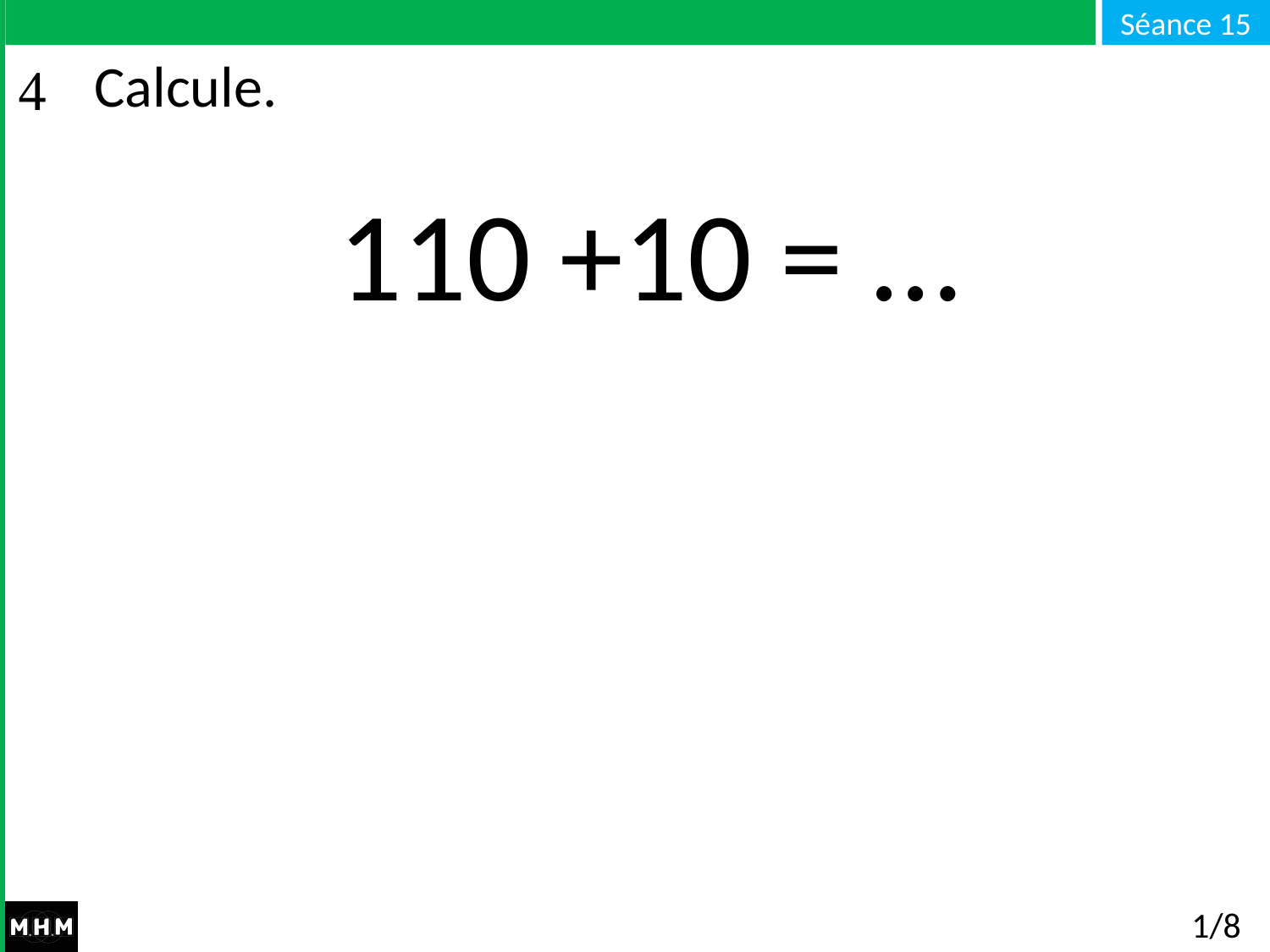

# Calcule.
110 +10 = …
1/8